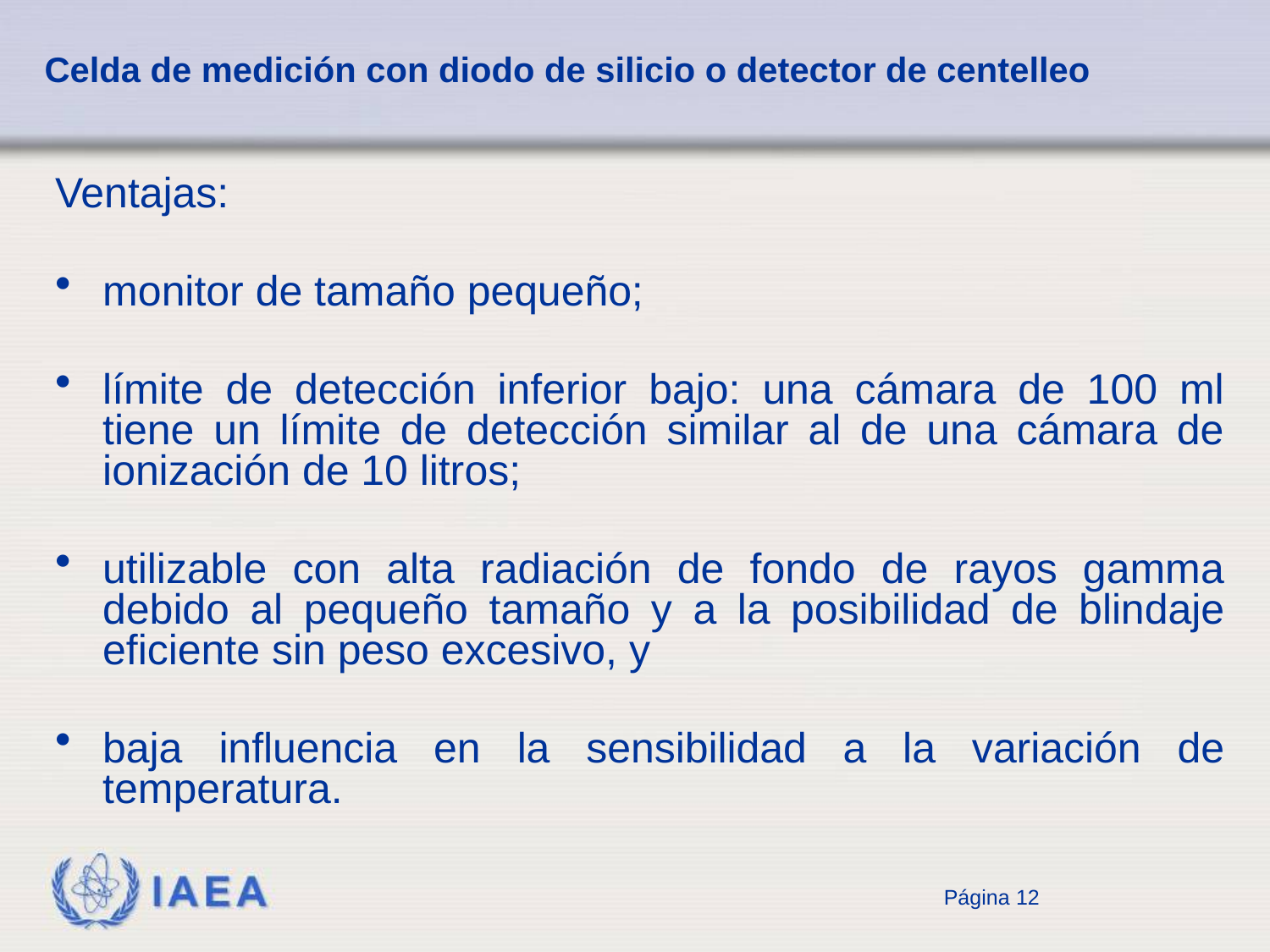

# Celda de medición con diodo de silicio o detector de centelleo
Ventajas:

monitor de tamaño pequeño;

límite de detección inferior bajo: una cámara de 100 ml tiene un límite de detección similar al de una cámara de ionización de 10 litros;

utilizable con alta radiación de fondo de rayos gamma debido al pequeño tamaño y a la posibilidad de blindaje eficiente sin peso excesivo, y

baja influencia en la sensibilidad a la variación de temperatura.